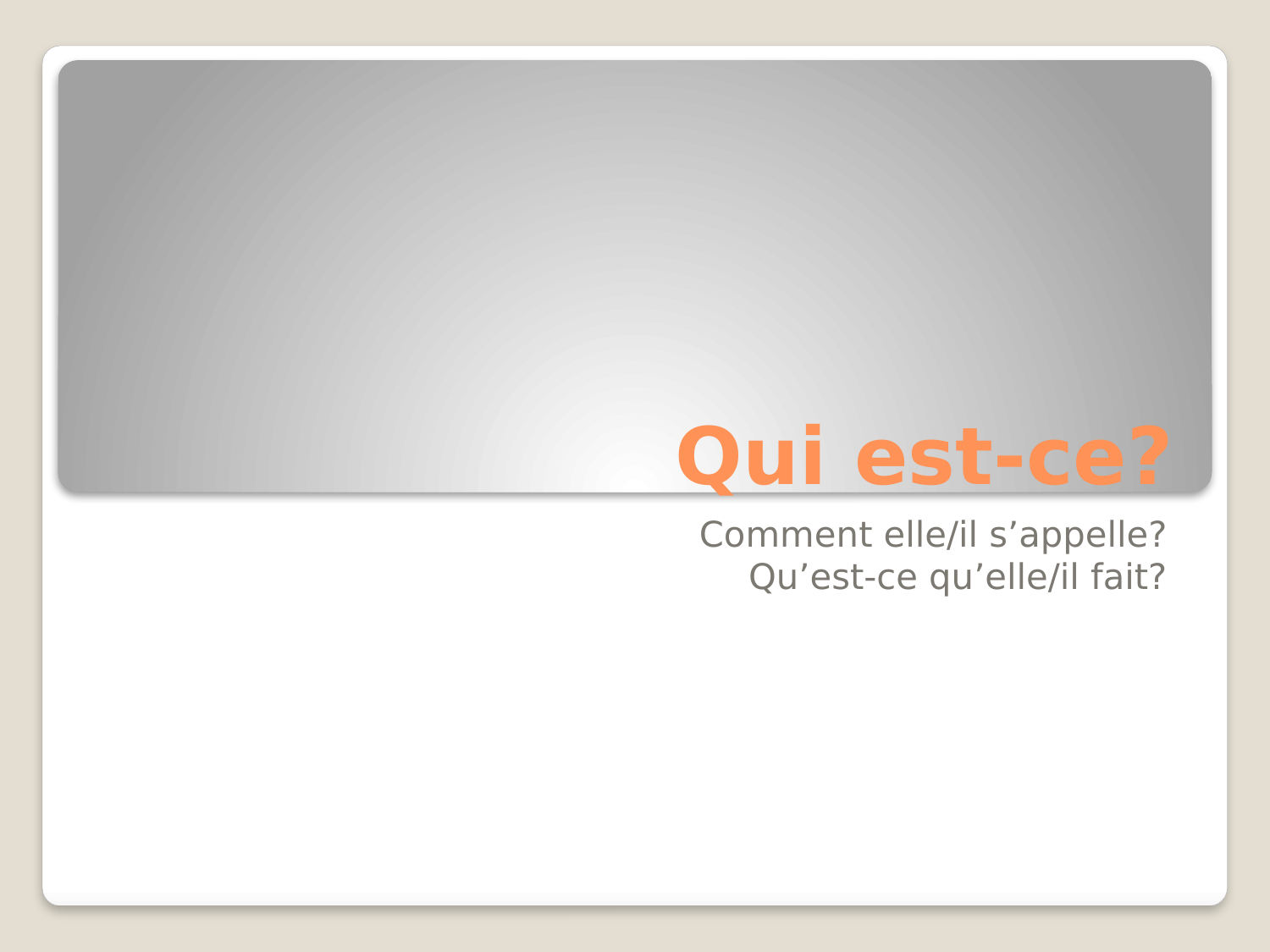

# Qui est-ce?
Comment elle/il s’appelle?
Qu’est-ce qu’elle/il fait?